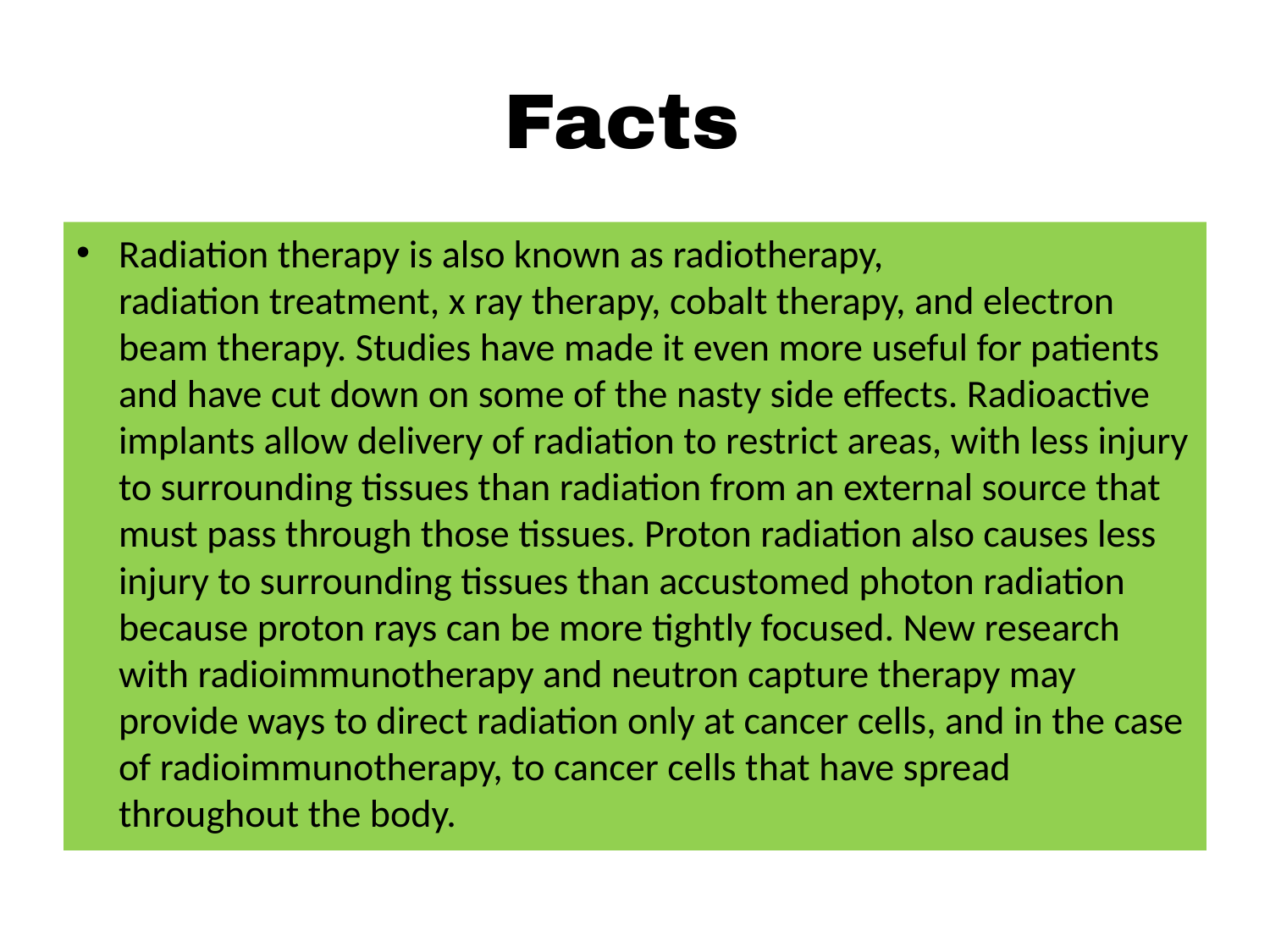

# Facts
Radiation therapy is also known as radiotherapy, radiation treatment, x ray therapy, cobalt therapy, and electron beam therapy. Studies have made it even more useful for patients and have cut down on some of the nasty side effects. Radioactive implants allow delivery of radiation to restrict areas, with less injury to surrounding tissues than radiation from an external source that must pass through those tissues. Proton radiation also causes less injury to surrounding tissues than accustomed photon radiation because proton rays can be more tightly focused. New research with radioimmunotherapy and neutron capture therapy may provide ways to direct radiation only at cancer cells, and in the case of radioimmunotherapy, to cancer cells that have spread throughout the body.